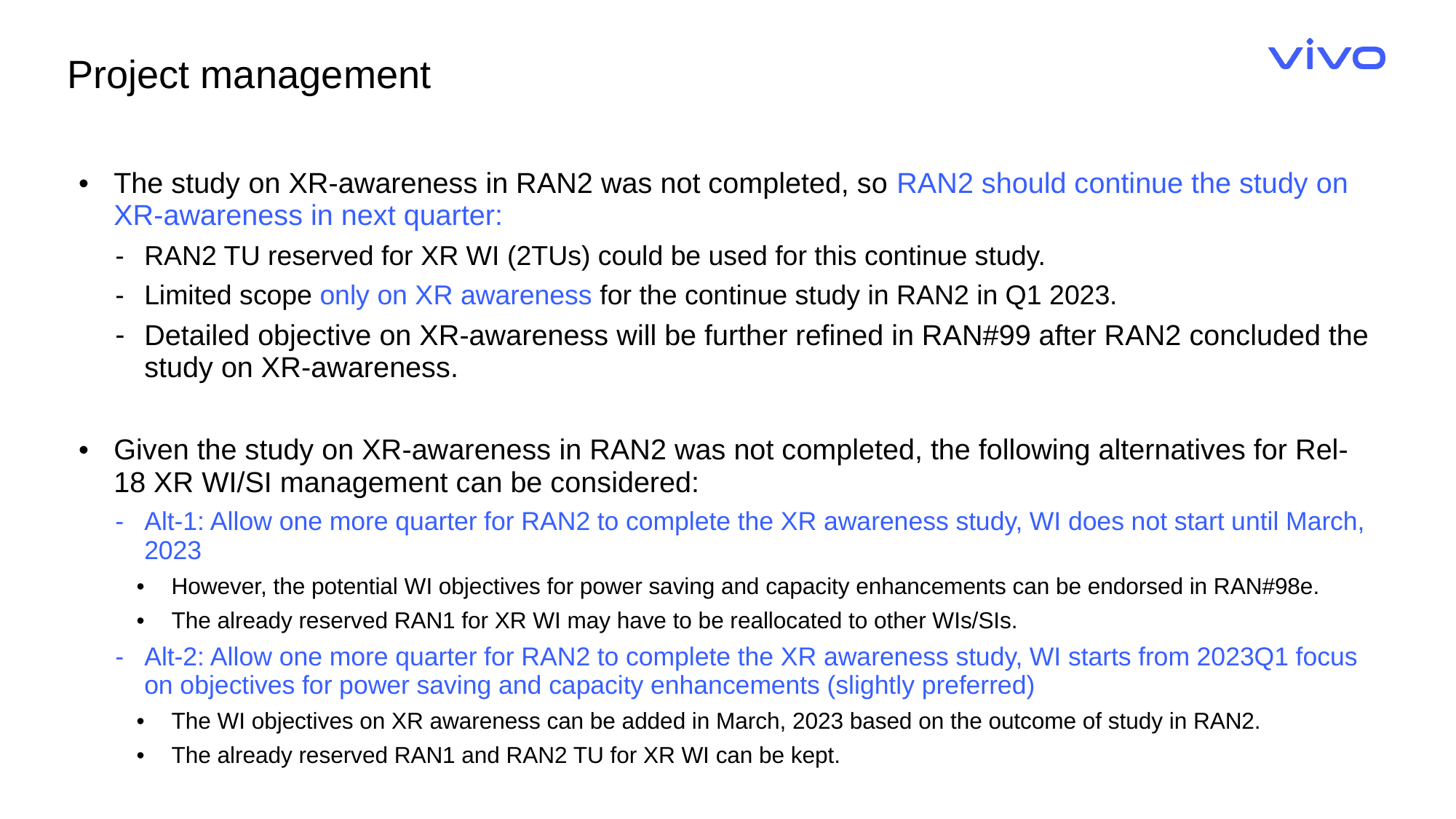

Project management

The study on XR-awareness in RAN2 was not completed, so RAN2 should continue the study on XR-awareness in next quarter:
RAN2 TU reserved for XR WI (2TUs) could be used for this continue study.
Limited scope only on XR awareness for the continue study in RAN2 in Q1 2023.
Detailed objective on XR-awareness will be further refined in RAN#99 after RAN2 concluded the study on XR-awareness.

Given the study on XR-awareness in RAN2 was not completed, the following alternatives for Rel-18 XR WI/SI management can be considered:
Alt-1: Allow one more quarter for RAN2 to complete the XR awareness study, WI does not start until March, 2023
However, the potential WI objectives for power saving and capacity enhancements can be endorsed in RAN#98e.
The already reserved RAN1 for XR WI may have to be reallocated to other WIs/SIs.
Alt-2: Allow one more quarter for RAN2 to complete the XR awareness study, WI starts from 2023Q1 focus on objectives for power saving and capacity enhancements (slightly preferred)
The WI objectives on XR awareness can be added in March, 2023 based on the outcome of study in RAN2.
The already reserved RAN1 and RAN2 TU for XR WI can be kept.